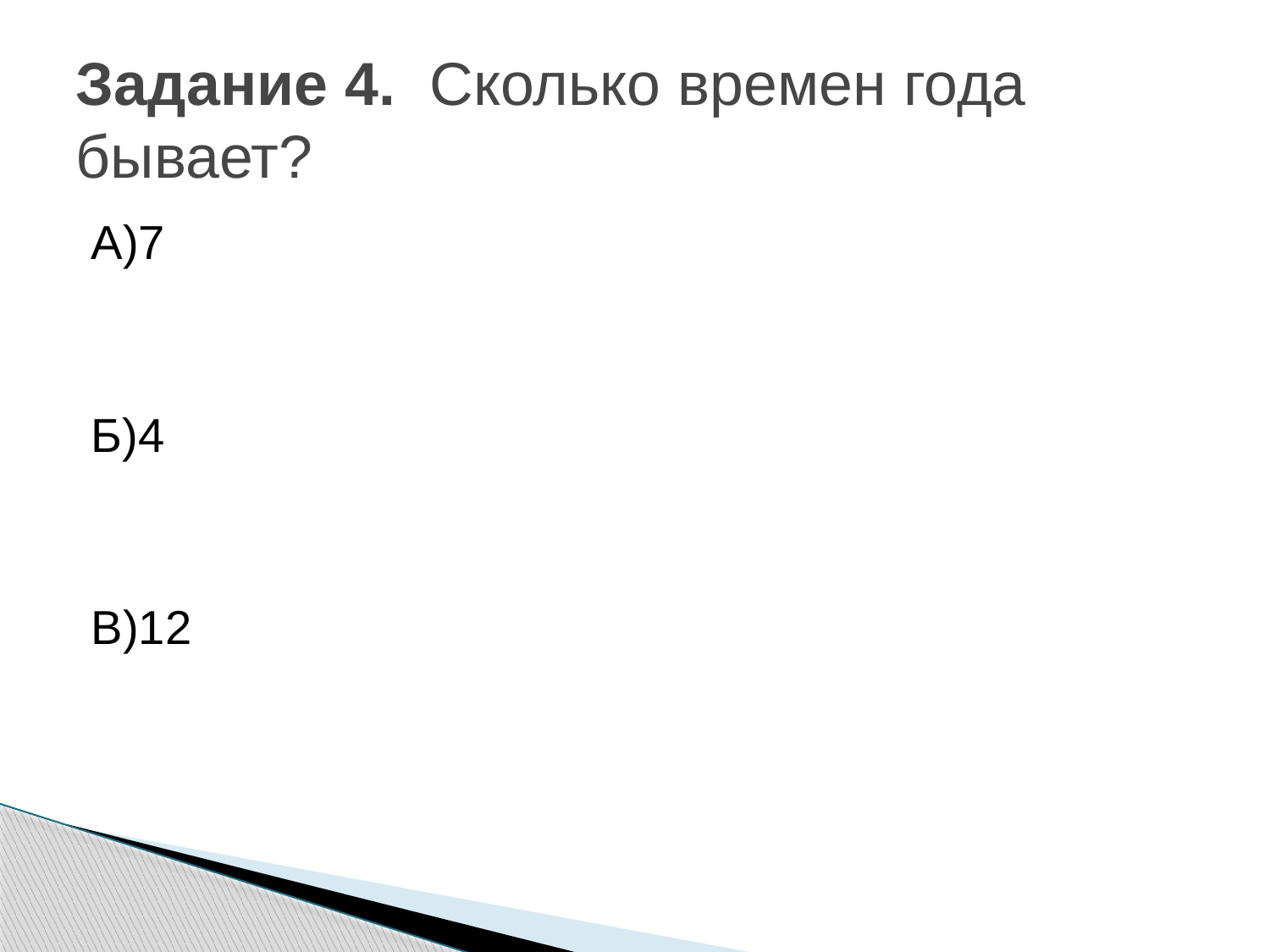

# Задание 4.  Сколько времен года бывает?
А)7

Б)4

В)12